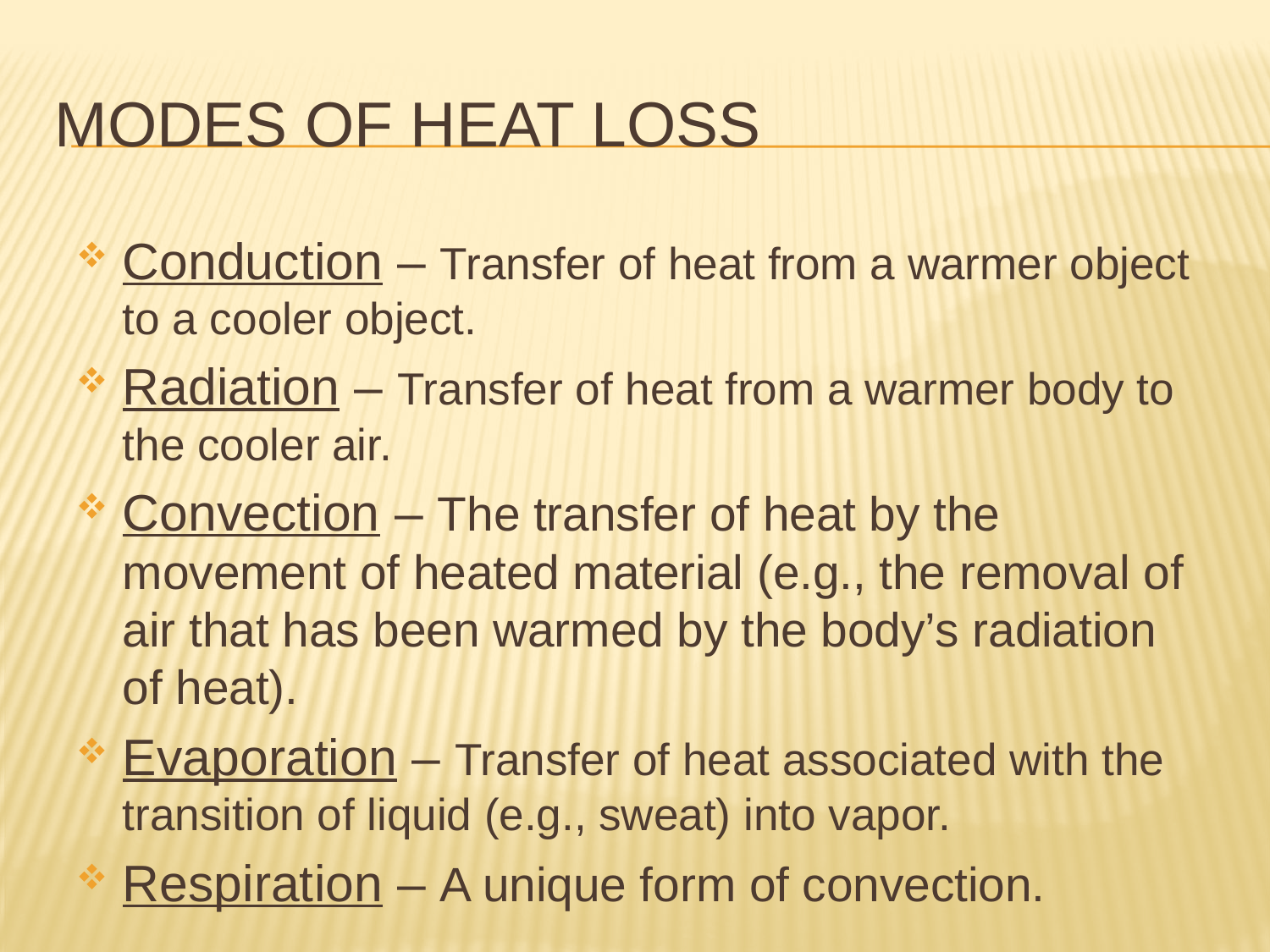

# Modes of Heat Loss
Conduction – Transfer of heat from a warmer object to a cooler object.
Radiation – Transfer of heat from a warmer body to the cooler air.
Convection – The transfer of heat by the movement of heated material (e.g., the removal of air that has been warmed by the body’s radiation of heat).
Evaporation – Transfer of heat associated with the transition of liquid (e.g., sweat) into vapor.
Respiration – A unique form of convection.